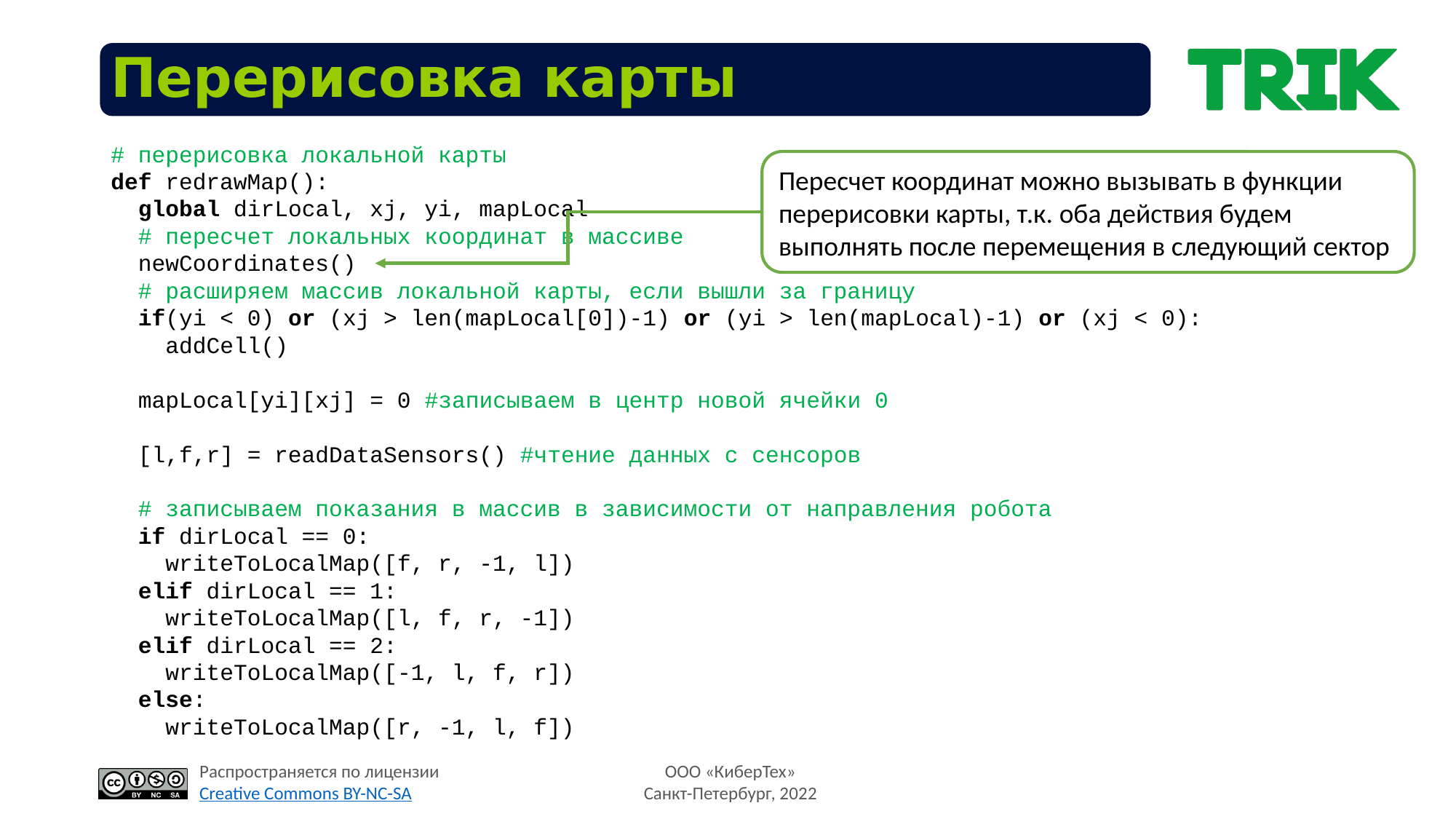

Перерисовка карты
# перерисовка локальной карты
def redrawMap():
  global dirLocal, xj, yi, mapLocal
  # пересчет локальных координат в массиве
  newCoordinates()
  # расширяем массив локальной карты, если вышли за границу
  if(yi < 0) or (xj > len(mapLocal[0])-1) or (yi > len(mapLocal)-1) or (xj < 0):
    addCell()

  mapLocal[yi][xj] = 0 #записываем в центр новой ячейки 0

  [l,f,r] = readDataSensors() #чтение данных с сенсоров

  # записываем показания в массив в зависимости от направления робота
  if dirLocal == 0:
    writeToLocalMap([f, r, -1, l])
  elif dirLocal == 1:
    writeToLocalMap([l, f, r, -1])
  elif dirLocal == 2:
    writeToLocalMap([-1, l, f, r])
  else:
    writeToLocalMap([r, -1, l, f])
Пересчет координат можно вызывать в функции перерисовки карты, т.к. оба действия будем выполнять после перемещения в следующий сектор